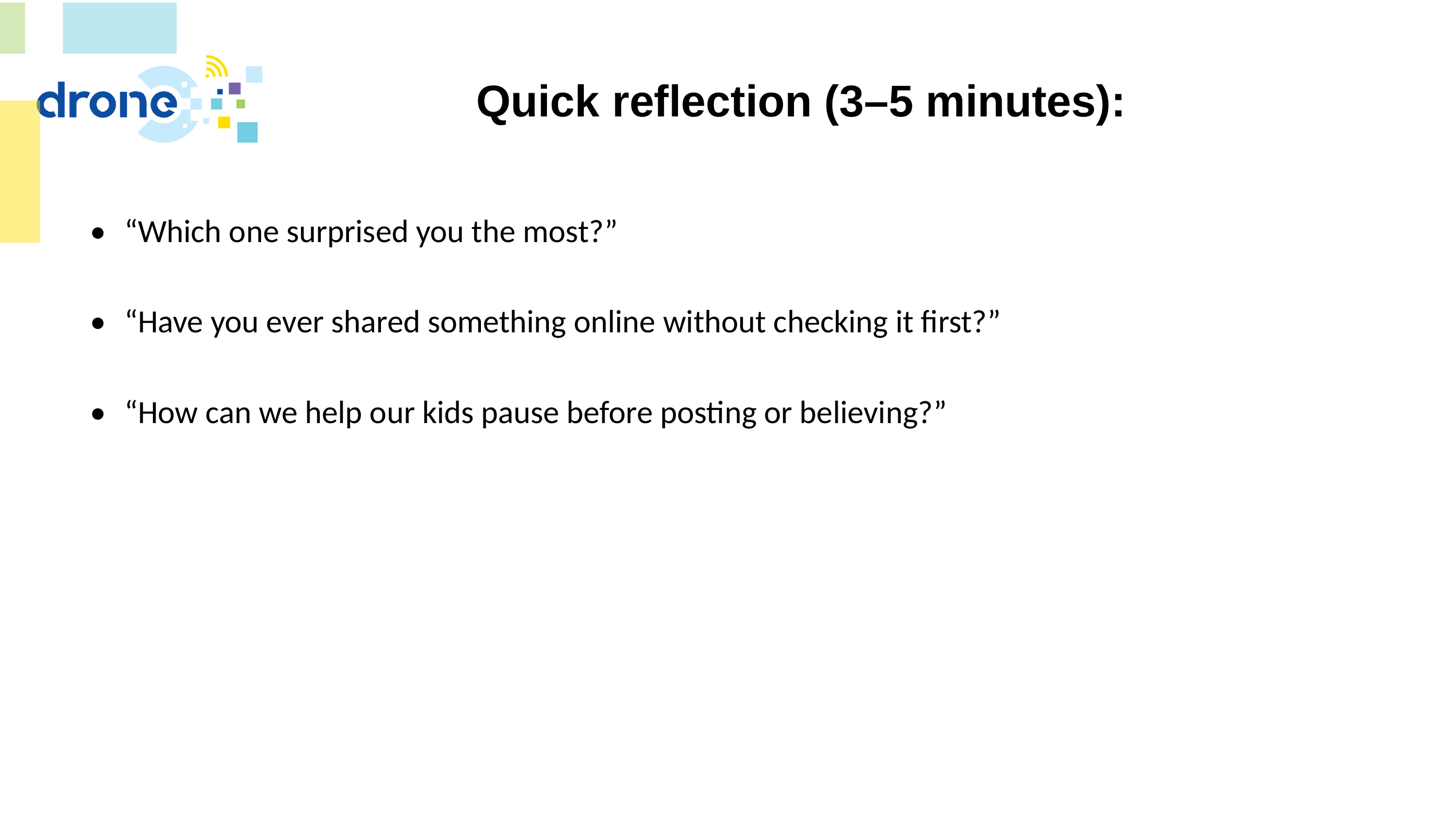

# Quick reflection (3–5 minutes):

•	“Which one surprised you the most?”

•	“Have you ever shared something online without checking it first?”

•	“How can we help our kids pause before posting or believing?”